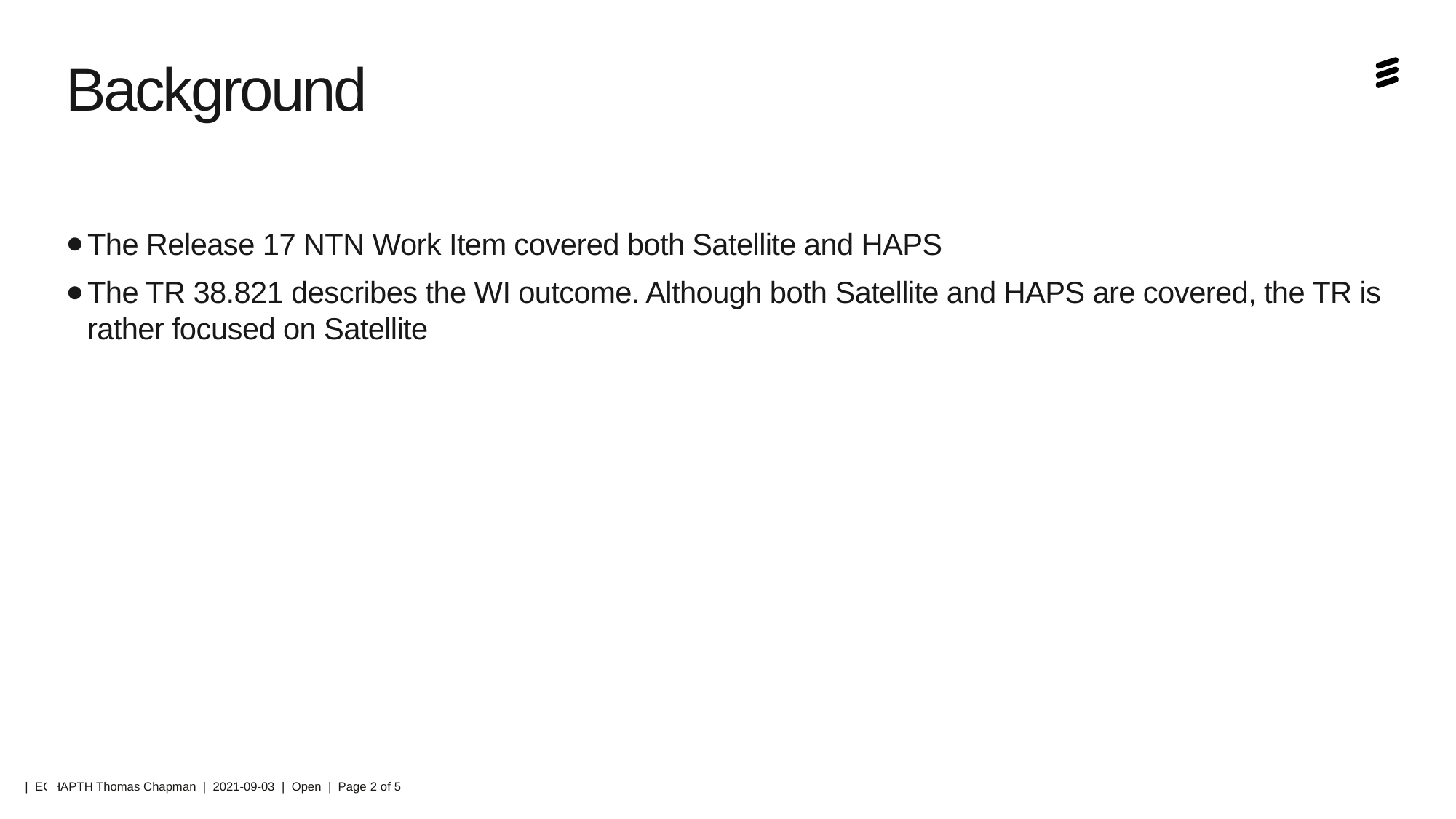

# Background
The Release 17 NTN Work Item covered both Satellite and HAPS
The TR 38.821 describes the WI outcome. Although both Satellite and HAPS are covered, the TR is rather focused on Satellite